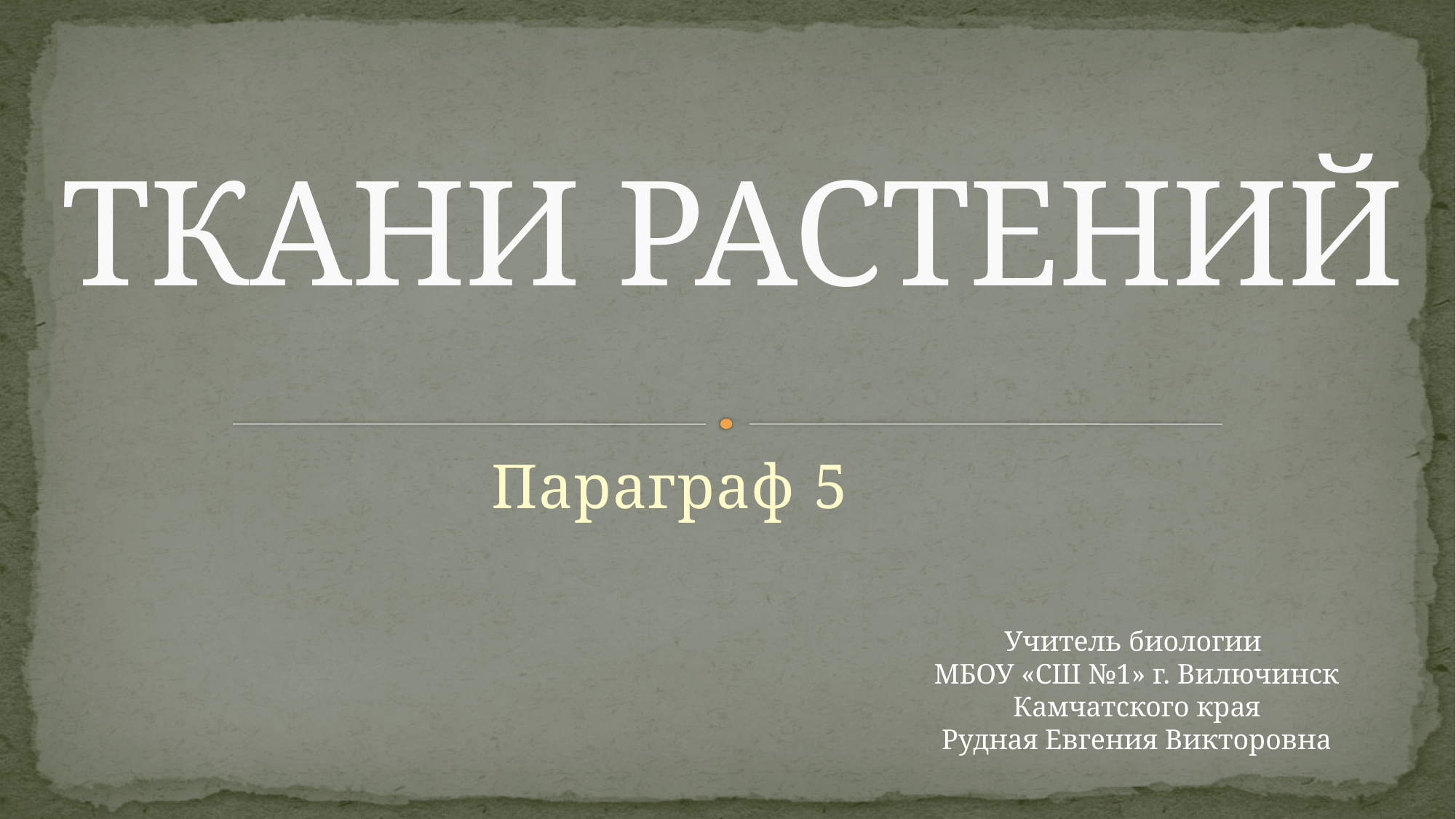

# ТКАНИ РАСТЕНИЙ
Параграф 5
Учитель биологии
МБОУ «СШ №1» г. Вилючинск
Камчатского края
Рудная Евгения Викторовна